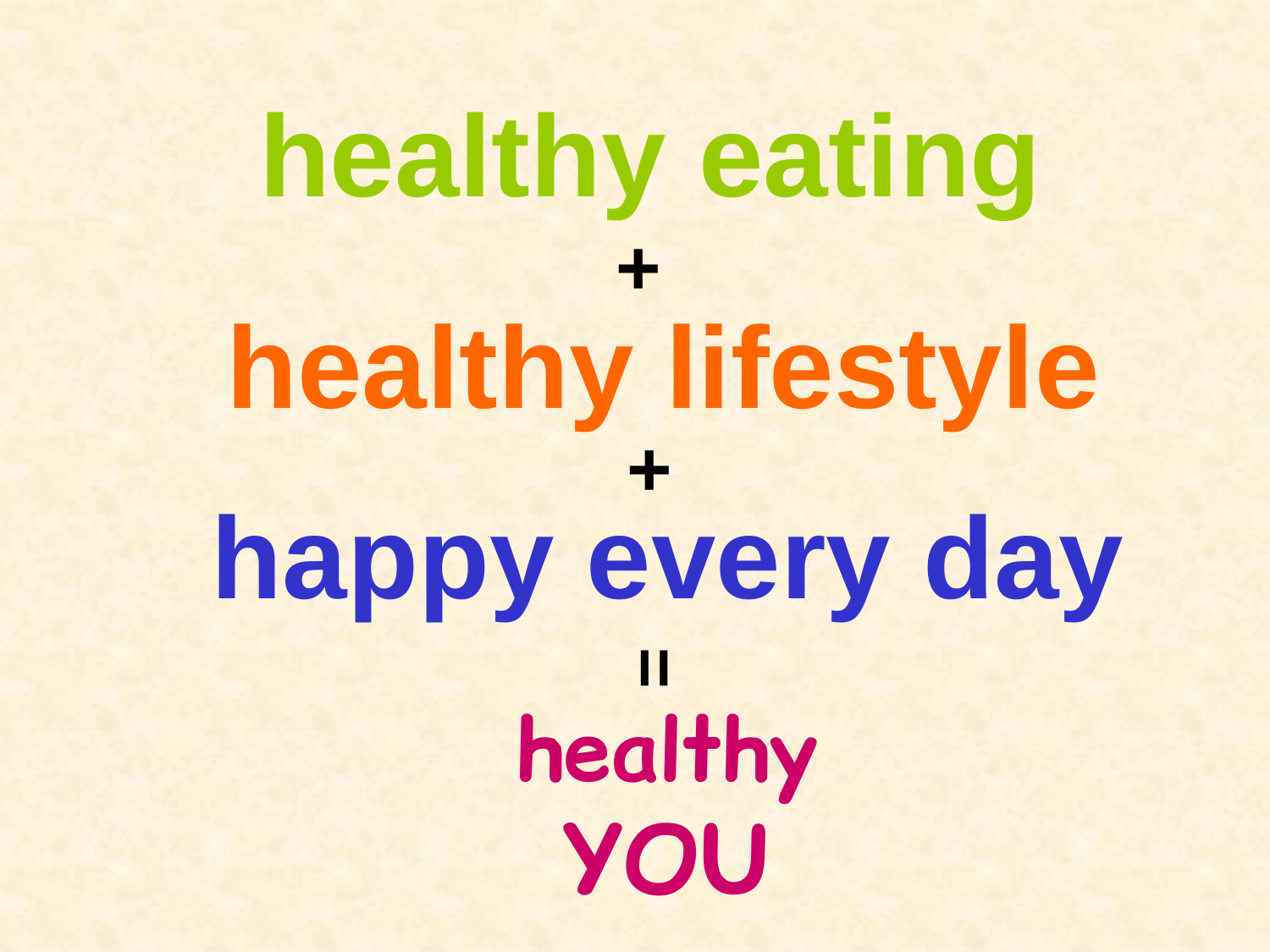

healthy eating
+
 healthy lifestyle
+
 happy every day
=
# healthy YOU